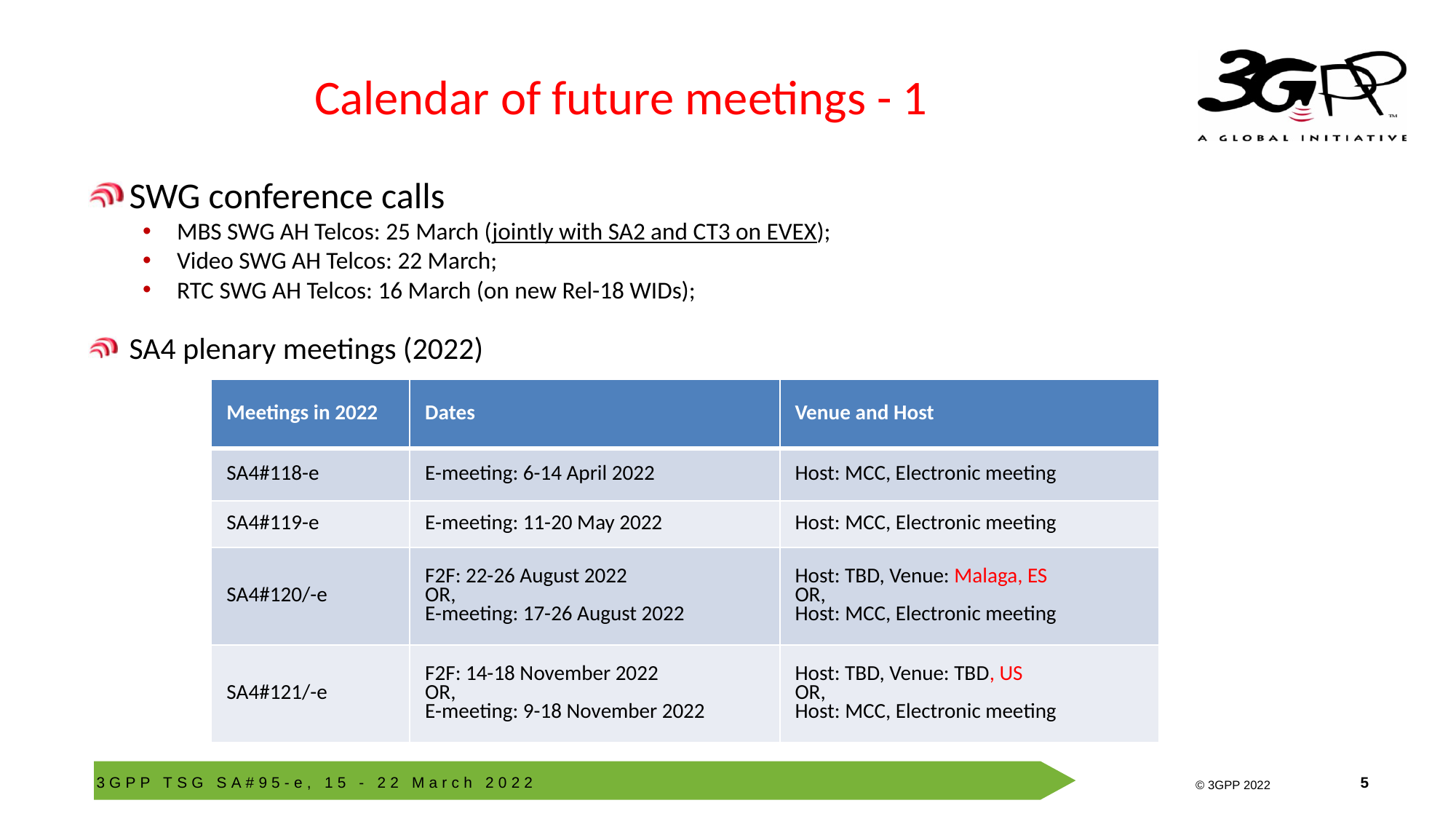

# Calendar of future meetings - 1
SWG conference calls
MBS SWG AH Telcos: 25 March (jointly with SA2 and CT3 on EVEX);
Video SWG AH Telcos: 22 March;
RTC SWG AH Telcos: 16 March (on new Rel-18 WIDs);
SA4 plenary meetings (2022)

| Meetings in 2022 | Dates | Venue and Host |
| --- | --- | --- |
| SA4#118-e | E-meeting: 6-14 April 2022 | Host: MCC, Electronic meeting |
| SA4#119-e | E-meeting: 11-20 May 2022 | Host: MCC, Electronic meeting |
| SA4#120/-e | F2F: 22-26 August 2022 OR, E-meeting: 17-26 August 2022 | Host: TBD, Venue: Malaga, ES OR, Host: MCC, Electronic meeting |
| SA4#121/-e | F2F: 14-18 November 2022 OR, E-meeting: 9-18 November 2022 | Host: TBD, Venue: TBD, US OR, Host: MCC, Electronic meeting |